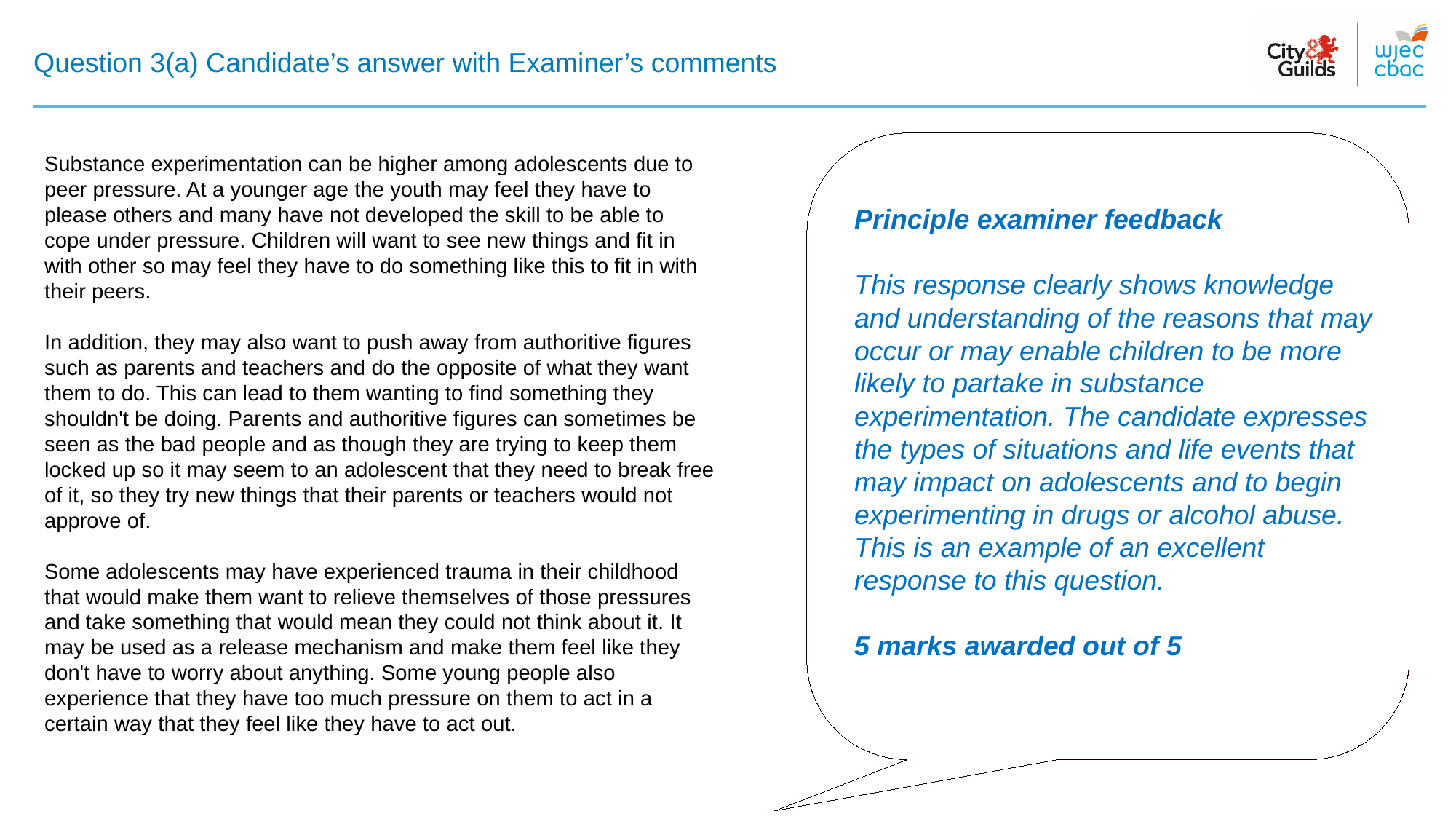

# Question 3(a) Candidate’s answer with Examiner’s comments

Substance experimentation can be higher among adolescents due to peer pressure. At a younger age the youth may feel they have to please others and many have not developed the skill to be able to cope under pressure. Children will want to see new things and fit in with other so may feel they have to do something like this to fit in with their peers.

In addition, they may also want to push away from authoritive figures such as parents and teachers and do the opposite of what they want them to do. This can lead to them wanting to find something they shouldn't be doing. Parents and authoritive figures can sometimes be seen as the bad people and as though they are trying to keep them locked up so it may seem to an adolescent that they need to break free of it, so they try new things that their parents or teachers would not approve of.

Some adolescents may have experienced trauma in their childhood that would make them want to relieve themselves of those pressures and take something that would mean they could not think about it. It may be used as a release mechanism and make them feel like they don't have to worry about anything. Some young people also experience that they have too much pressure on them to act in a certain way that they feel like they have to act out.
Principle examiner feedback​
​
This response clearly shows knowledge and understanding of the reasons that may occur or may enable children to be more likely to partake in substance experimentation. The candidate expresses the types of situations and life events that may impact on adolescents and to begin experimenting in drugs or alcohol abuse. This is an example of an excellent response to this question.

5 marks awarded out of 5